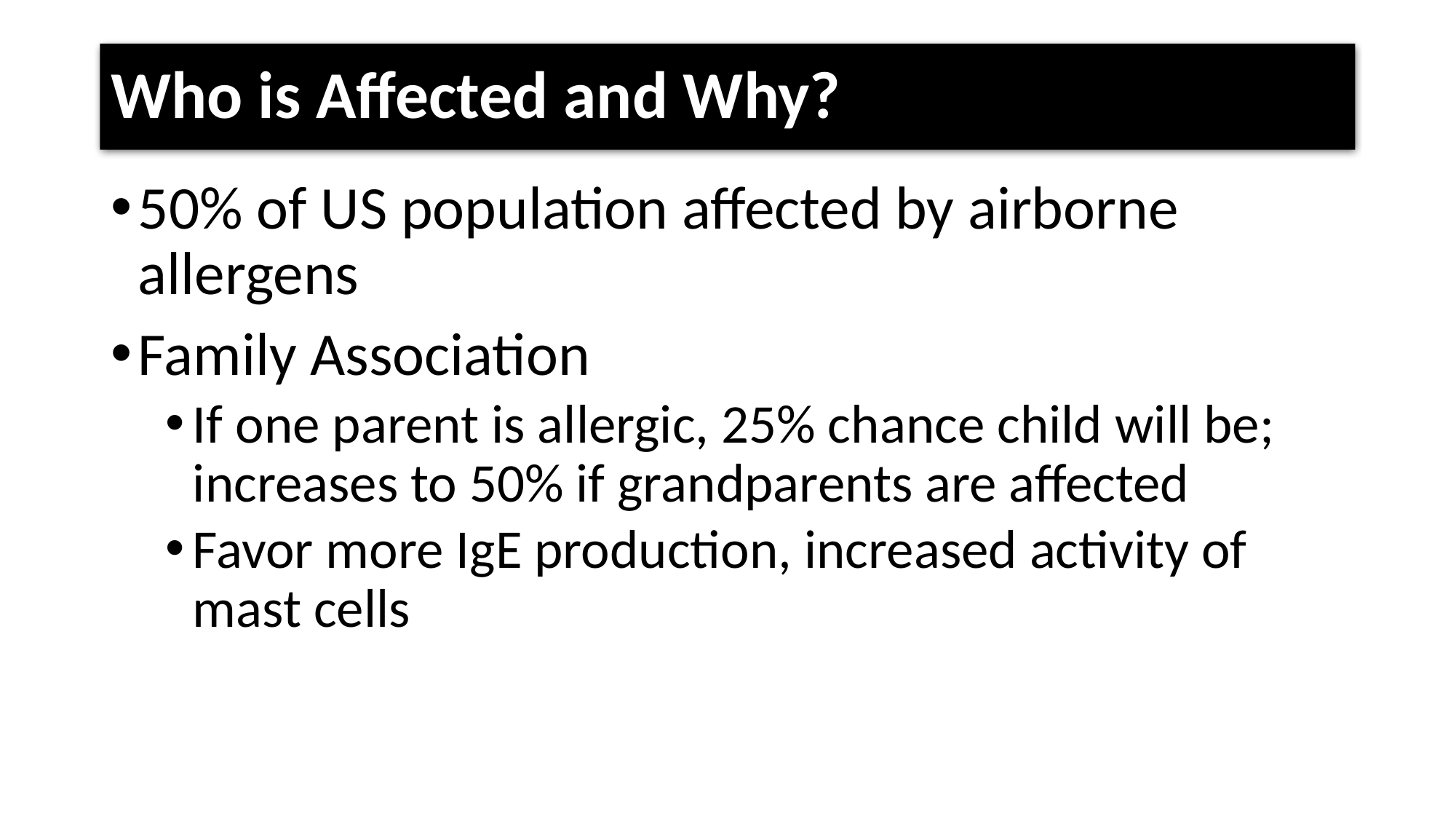

# Who is Affected and Why?
50% of US population affected by airborne allergens
Family Association
If one parent is allergic, 25% chance child will be; increases to 50% if grandparents are affected
Favor more IgE production, increased activity of mast cells